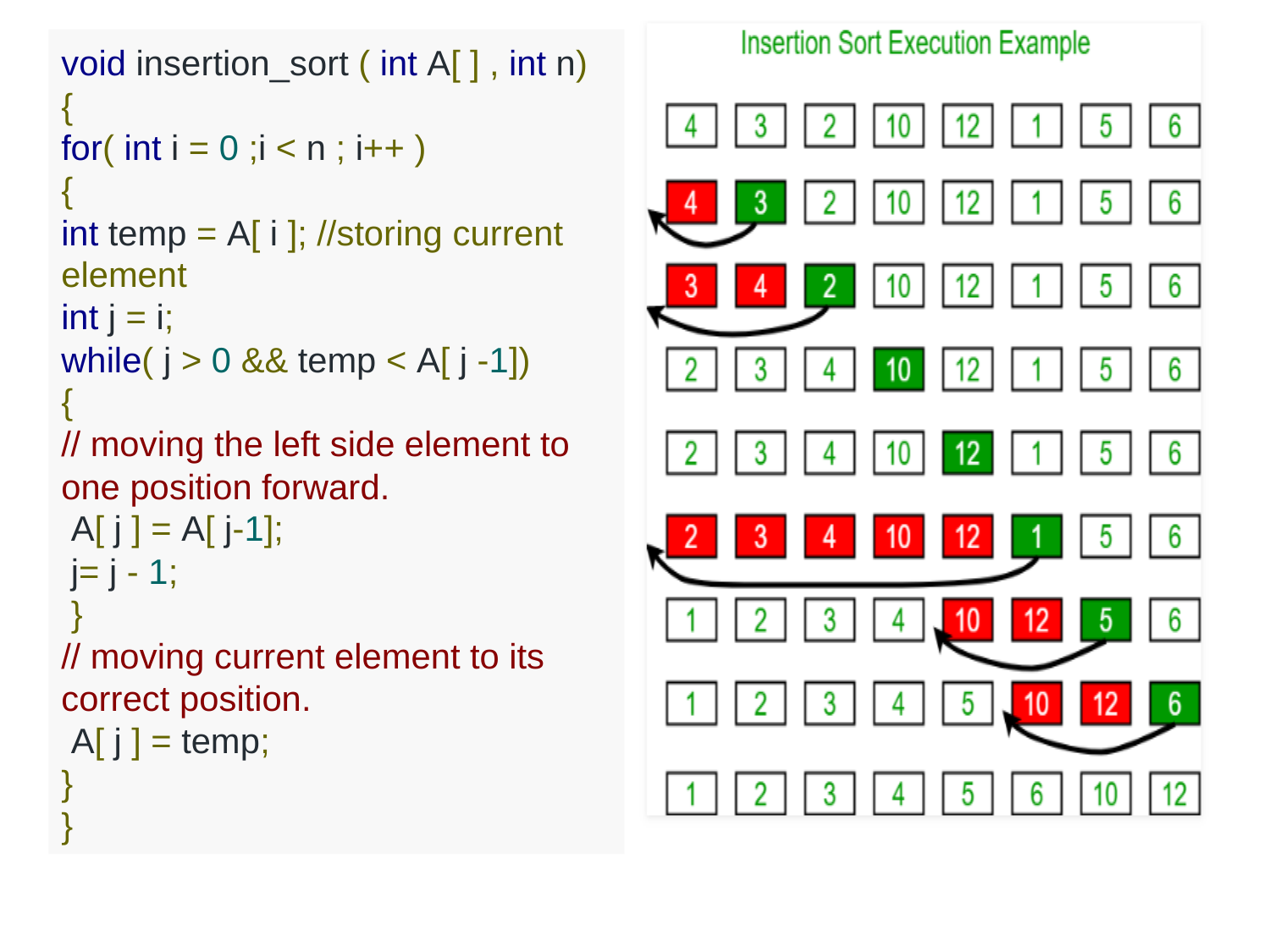

void insertion_sort ( int A[ ] , int n)
{
for( int i = 0 ;i < n ; i++ )
{
int temp = A[ i ]; //storing current
element
int j = i;
while( j > 0 && temp < A[ j -1])
{
// moving the left side element to
one position forward.
A[ j ] = A[ j-1];
j= j - 1;
}
// moving current element to its
correct position.
A[ j ] = temp;
}
}